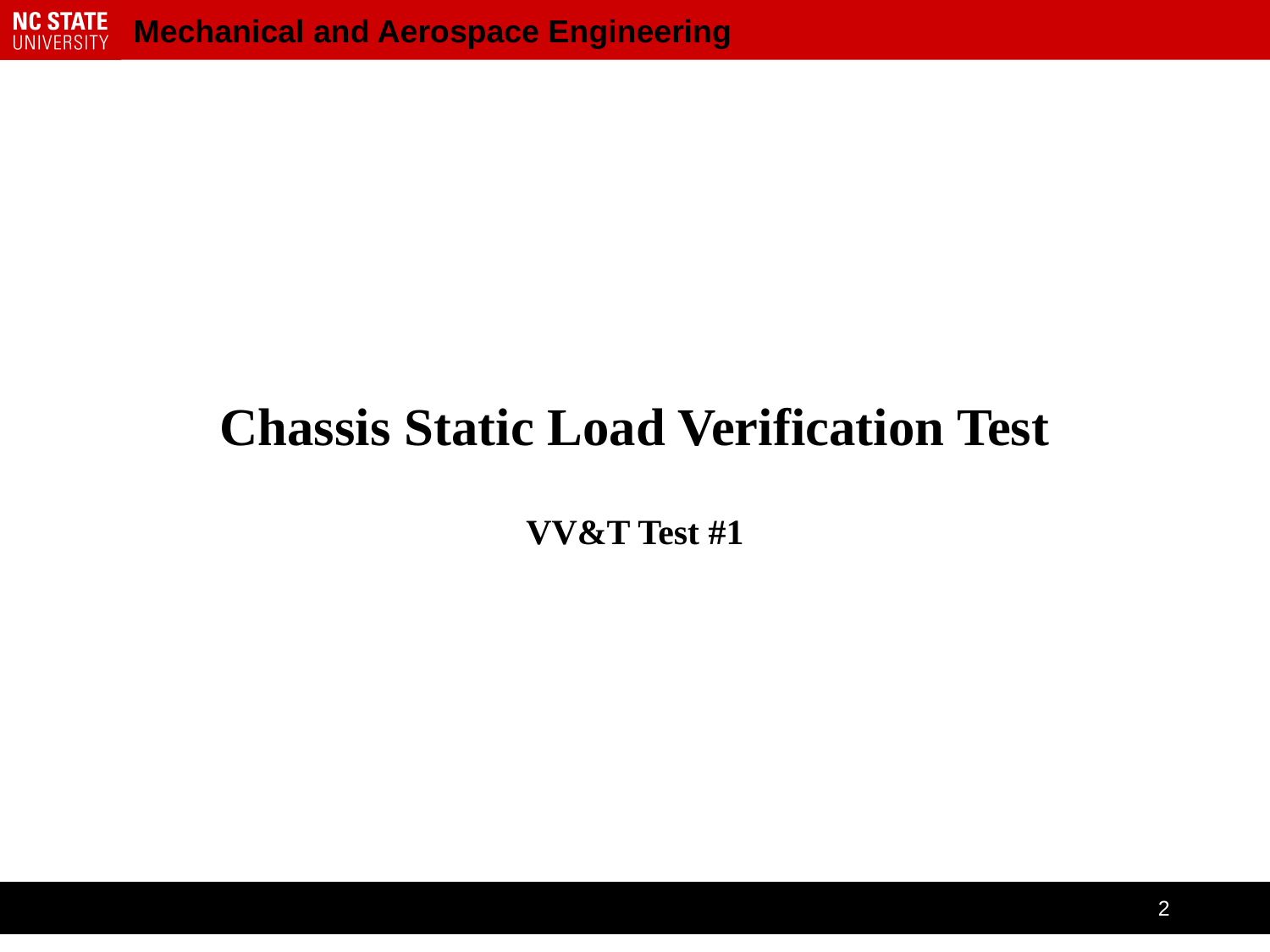

# Chassis Static Load Verification Test

VV&T Test #1

2